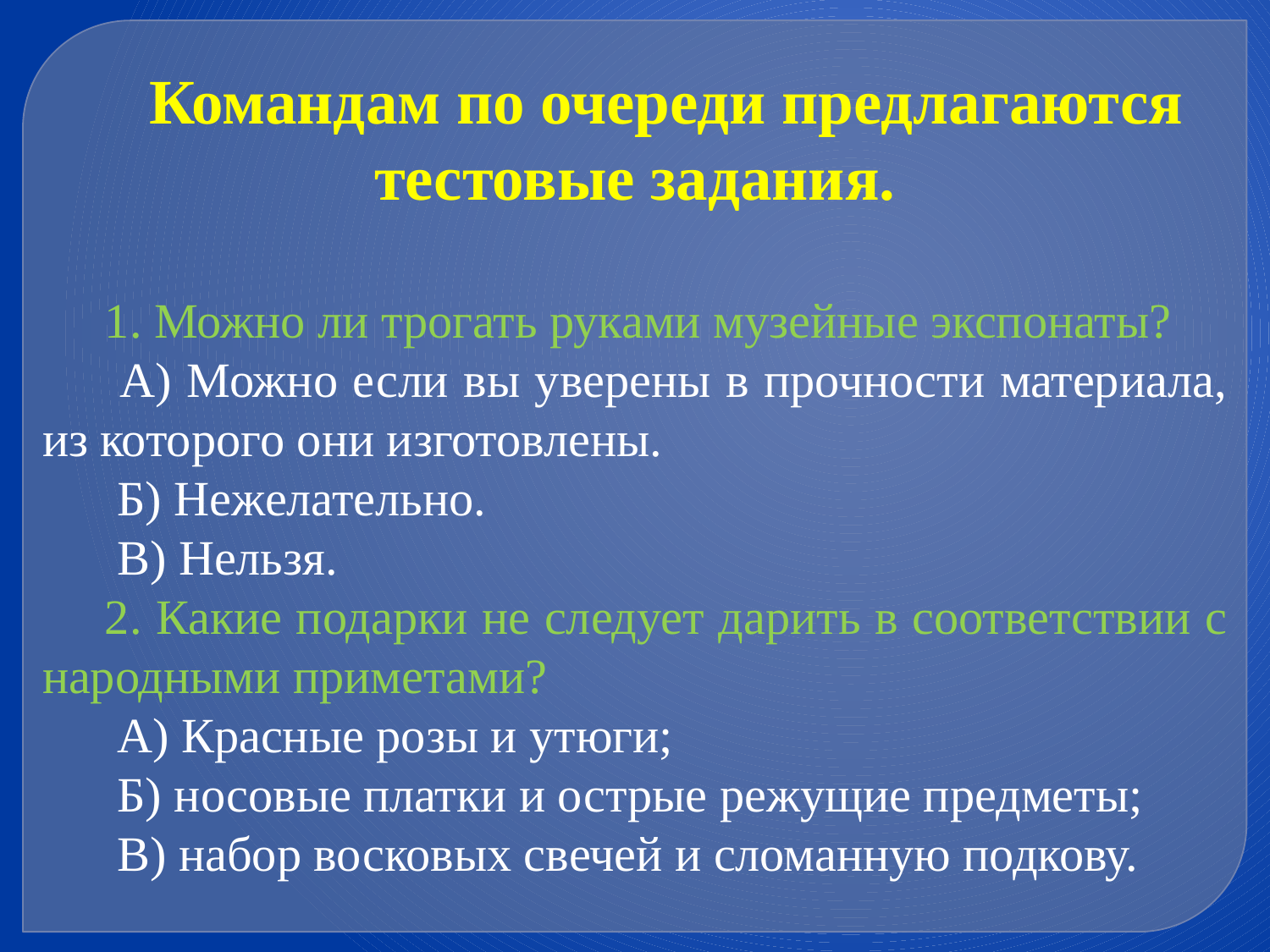

Командам по очереди предлагаются тестовые задания.

1. Можно ли трогать руками музейные экспонаты?
 А) Можно если вы уверены в прочности материала, из которого они изготовлены.
 Б) Нежелательно.
 В) Нельзя.
2. Какие подарки не следует дарить в соответствии с народными приметами?
 А) Красные розы и утюги;
 Б) носовые платки и острые режущие предметы;
 В) набор восковых свечей и сломанную подкову.